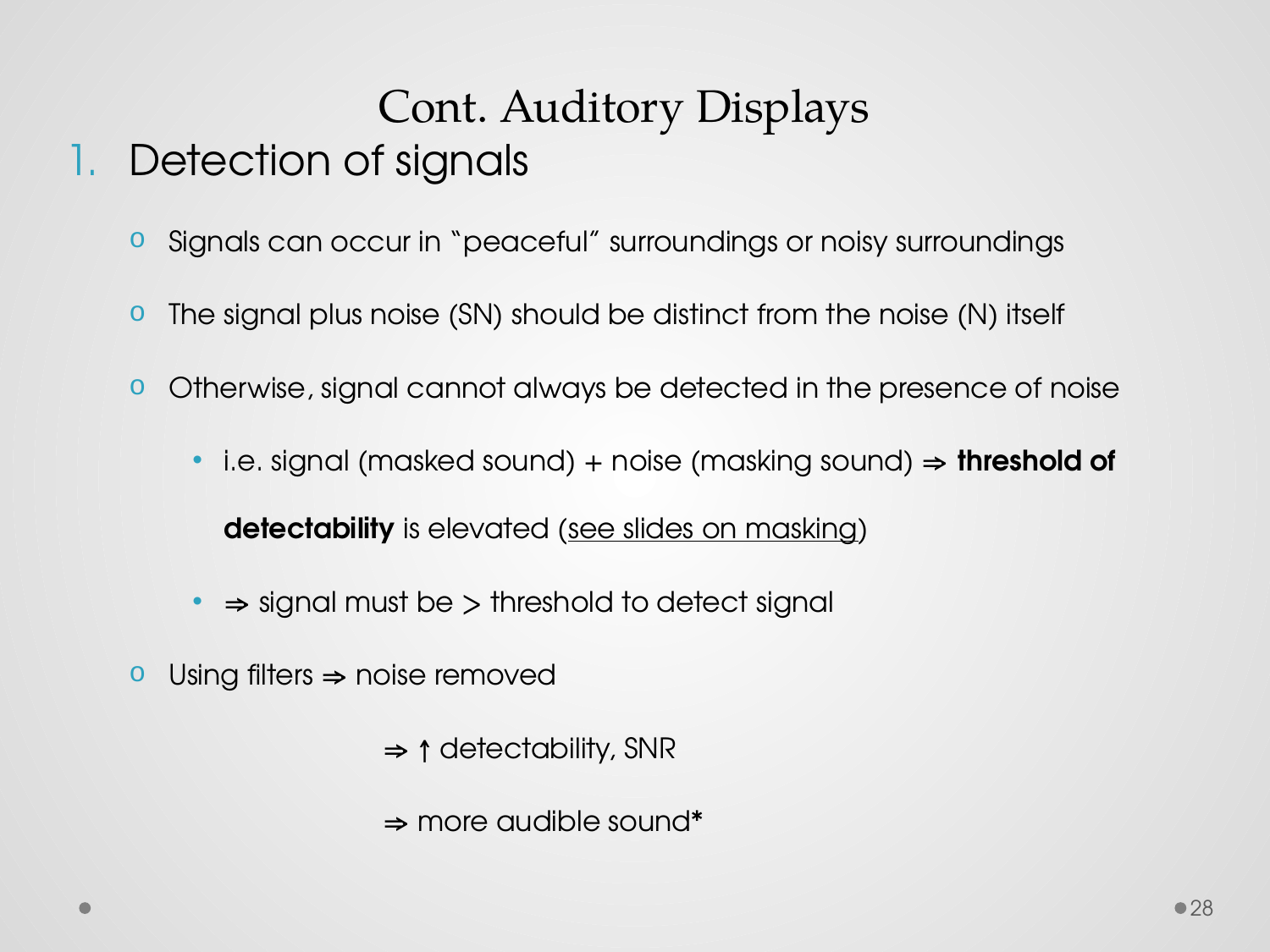

# Cont. Auditory Displays

Detection of signals
Signals can occur in “peaceful” surroundings or noisy surroundings
The signal plus noise (SN) should be distinct from the noise (N) itself
Otherwise, signal cannot always be detected in the presence of noise
i.e. signal (masked sound) + noise (masking sound) ⇒ threshold of detectability is elevated (see slides on masking)
⇒ signal must be > threshold to detect signal
Using filters ⇒ noise removed
		⇒ ↑ detectability, SNR
		⇒ more audible sound*
28